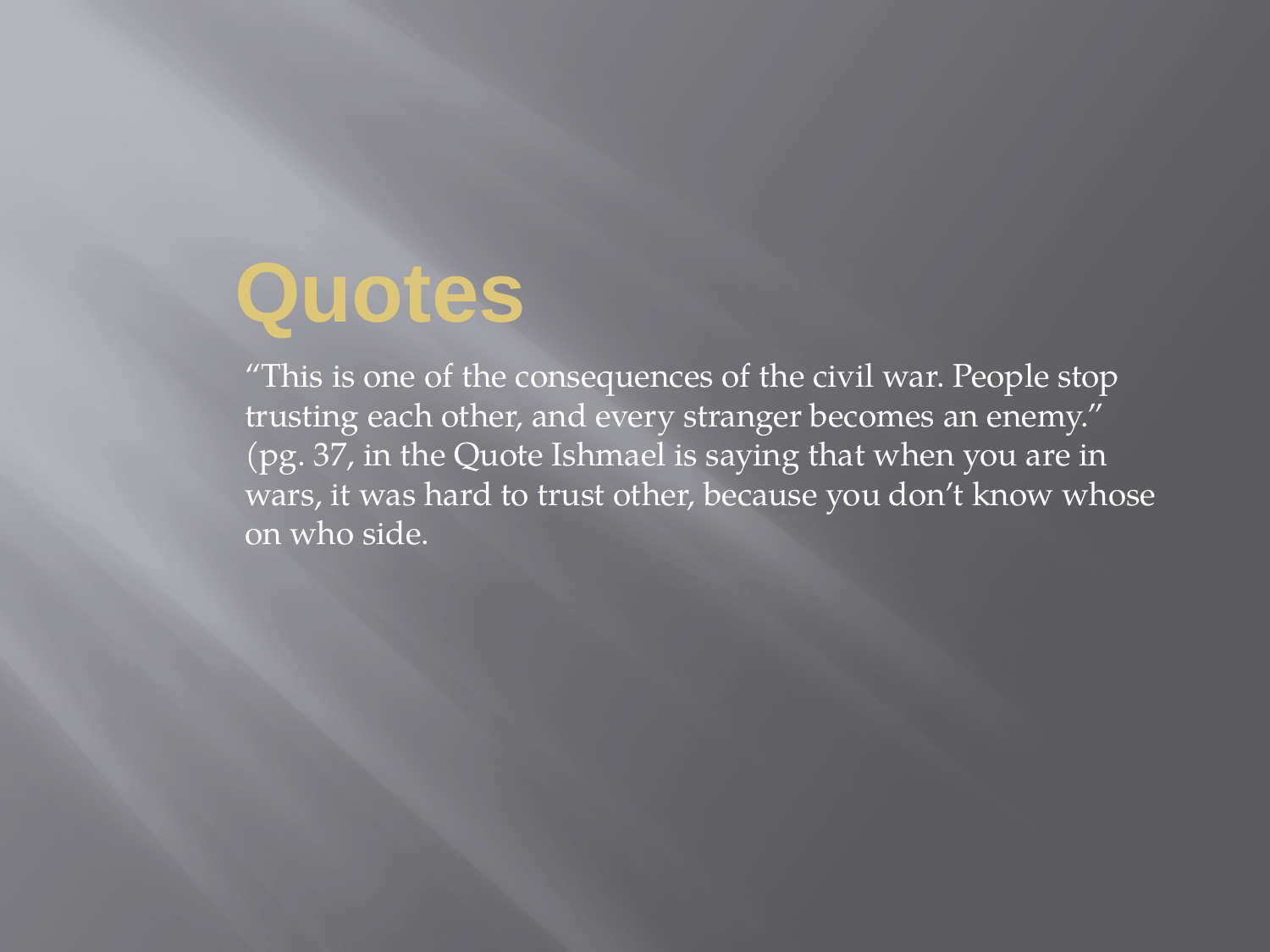

# Quotes
“This is one of the consequences of the civil war. People stop trusting each other, and every stranger becomes an enemy.”
(pg. 37, in the Quote Ishmael is saying that when you are in wars, it was hard to trust other, because you don’t know whose on who side.